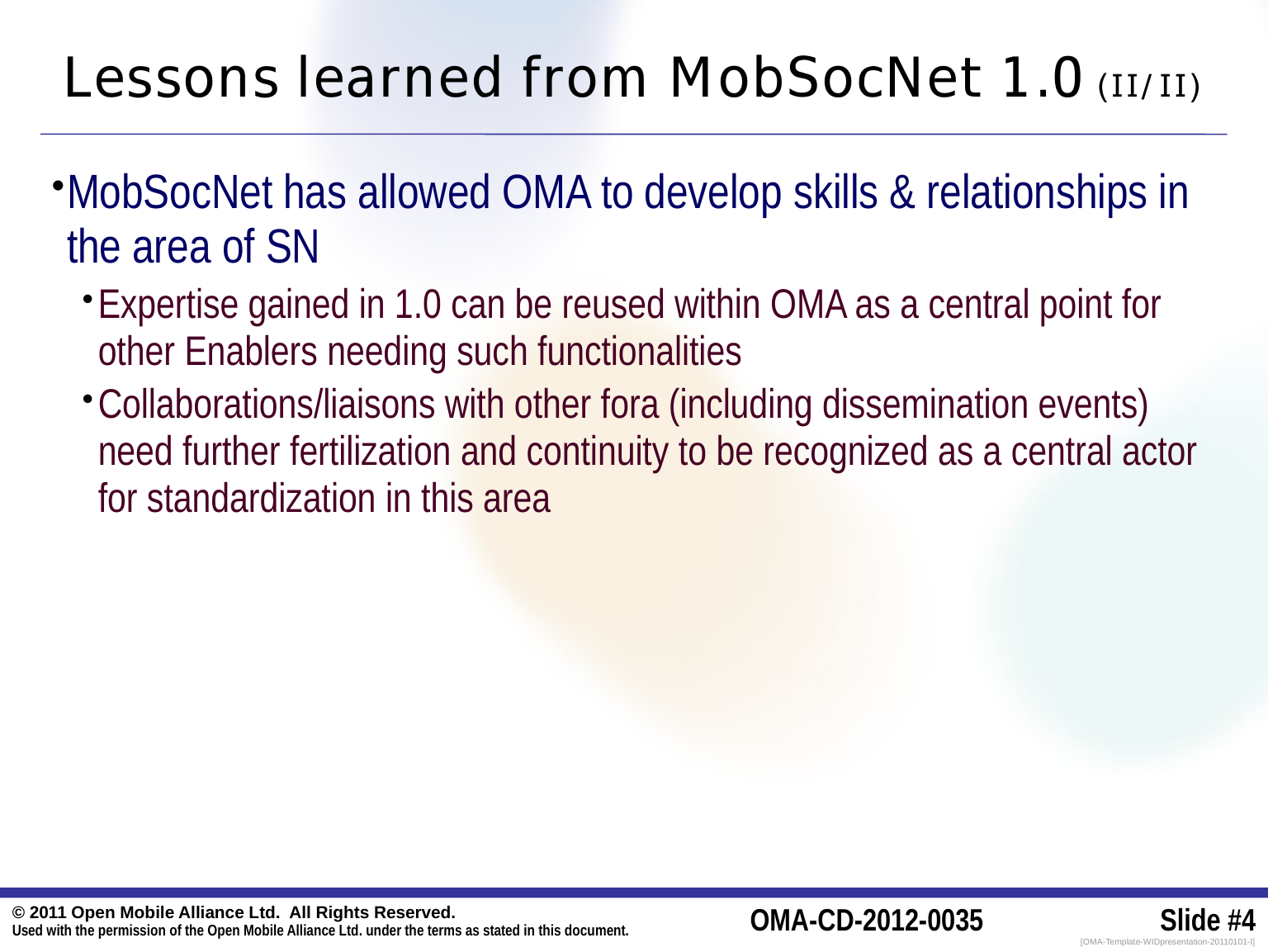

# Lessons learned from MobSocNet 1.0 (II/II)
MobSocNet has allowed OMA to develop skills & relationships in the area of SN
Expertise gained in 1.0 can be reused within OMA as a central point for other Enablers needing such functionalities
Collaborations/liaisons with other fora (including dissemination events) need further fertilization and continuity to be recognized as a central actor for standardization in this area